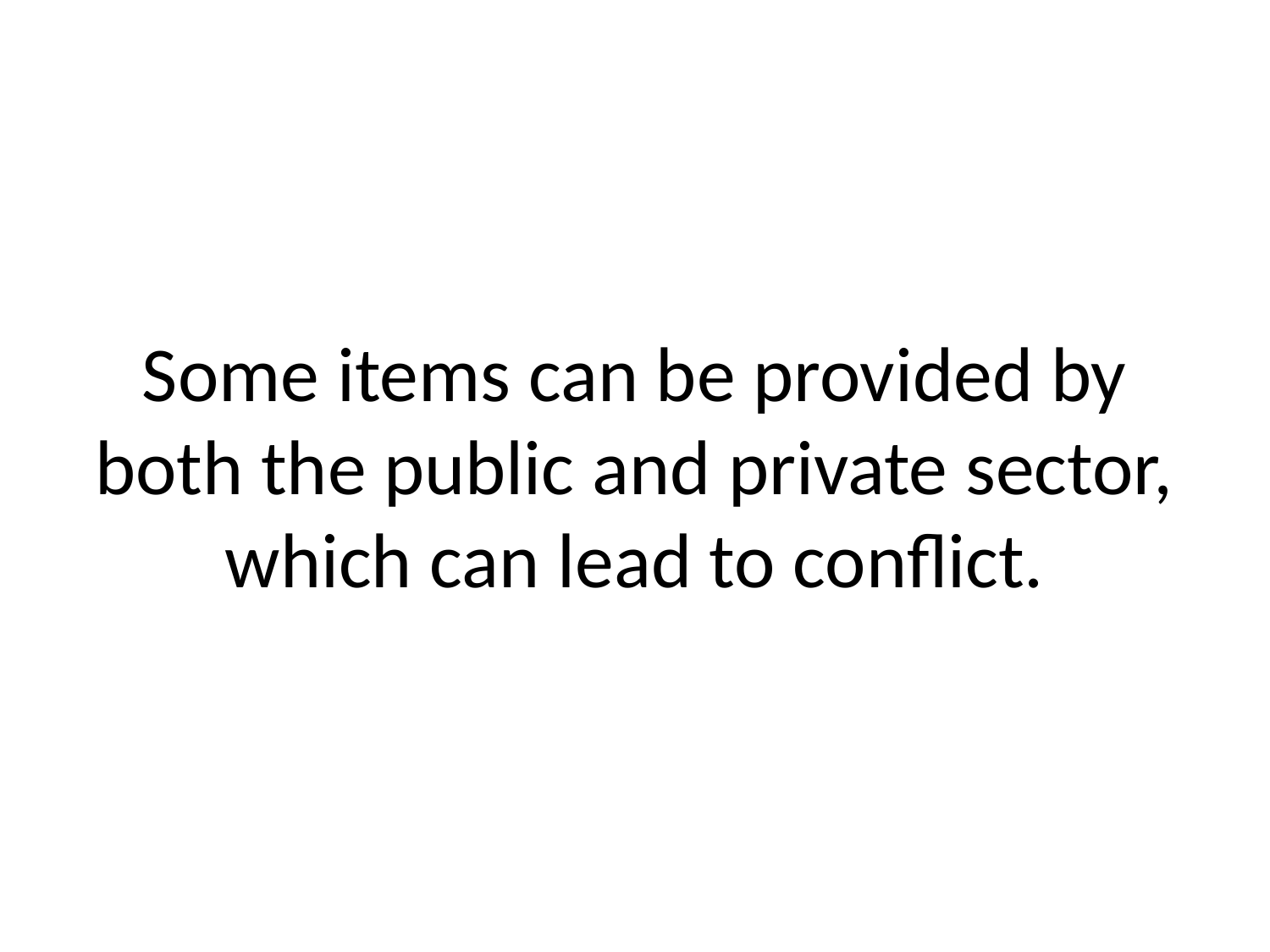

# Some items can be provided by both the public and private sector, which can lead to conflict.